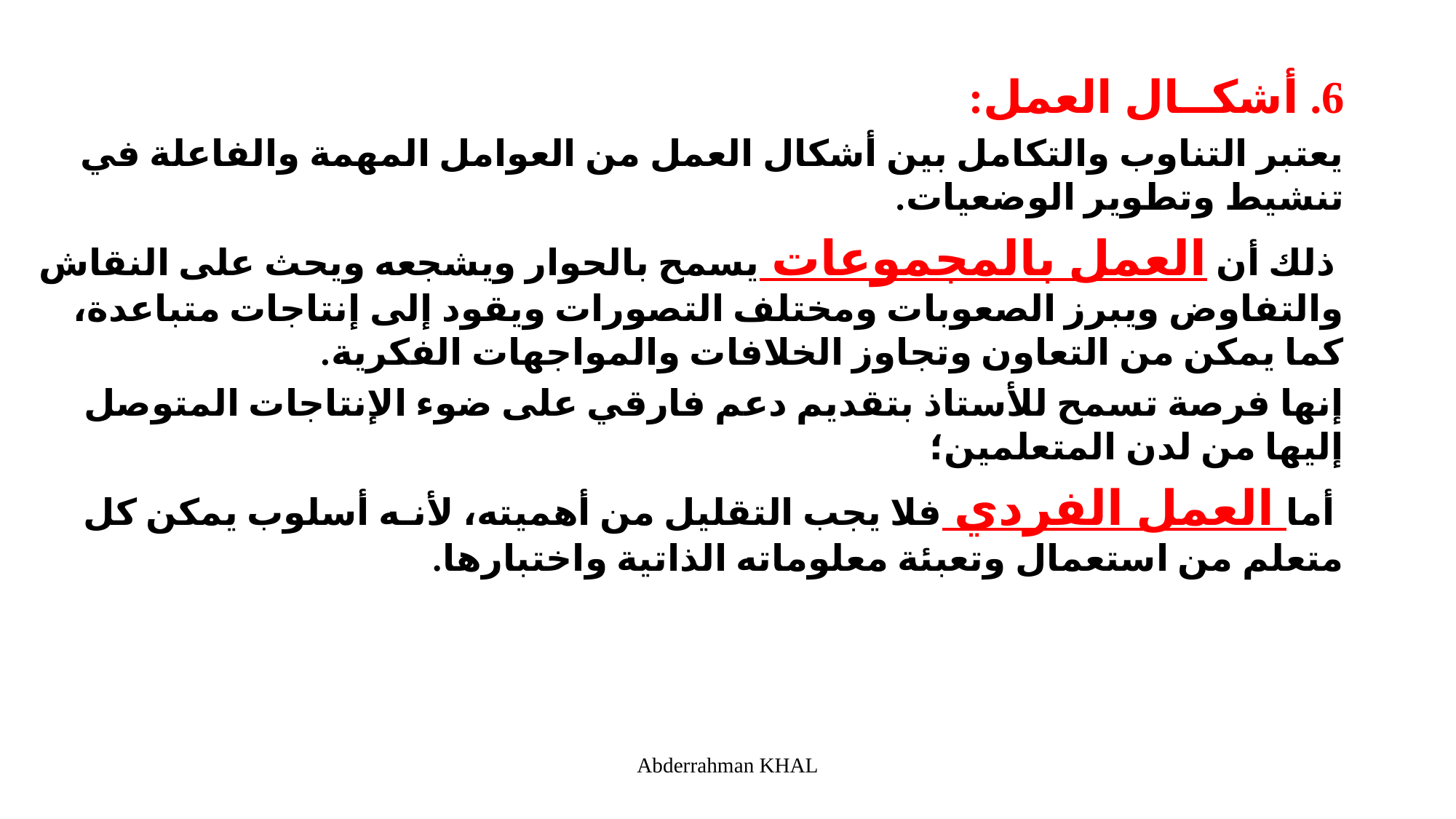

6. أشكــال العمل:
يعتبر التناوب والتكامل بين أشكال العمل من العوامل المهمة والفاعلة في تنشيط وتطوير الوضعيات.
 ذلك أن العمل بالمجموعات يسمح بالحوار ويشجعه ويحث على النقاش والتفاوض ويبرز الصعوبات ومختلف التصورات ويقود إلى إنتاجات متباعدة، كما يمكن من التعاون وتجاوز الخلافات والمواجهات الفكرية.
إنها فرصة تسمح للأستاذ بتقديم دعم فارقي على ضوء الإنتاجات المتوصل إليها من لدن المتعلمين؛
 أما العمل الفردي فلا يجب التقليل من أهميته، لأنـه أسلوب يمكن كل متعلم من استعمال وتعبئة معلوماته الذاتية واختبارها.

Abderrahman KHAL